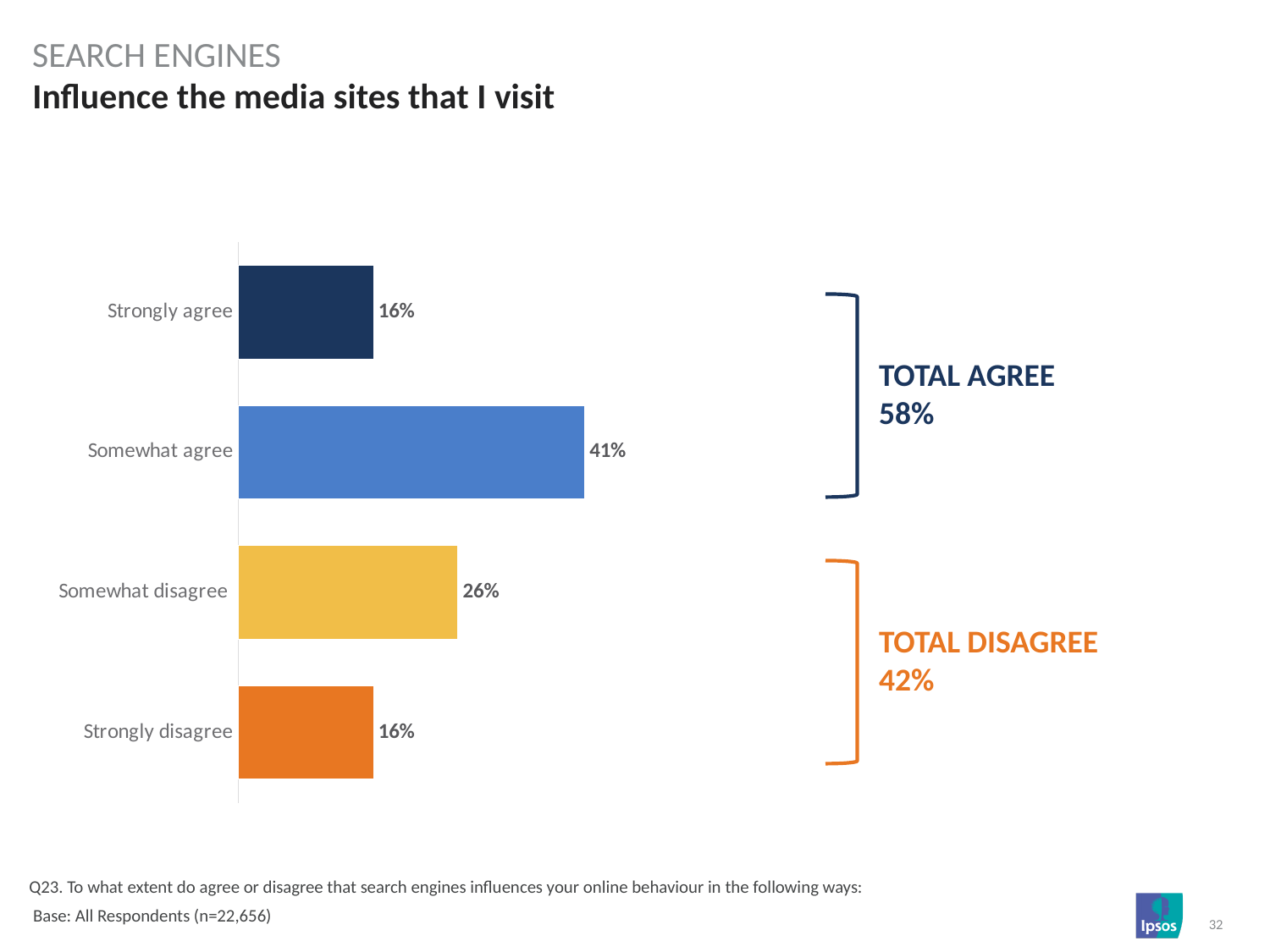

SEARCH ENGINES
# Influence the media sites that I visit

### Chart

| Category | Column1 |
|---|---|
| Strongly agree | 0.16 |
| Somewhat agree | 0.41 |
| Somewhat disagree  | 0.26 |
| Strongly disagree | 0.16 |
TOTAL AGREE
58%

TOTAL DISAGREE
42%
Q23. To what extent do agree or disagree that search engines influences your online behaviour in the following ways:
 Base: All Respondents (n=22,656)